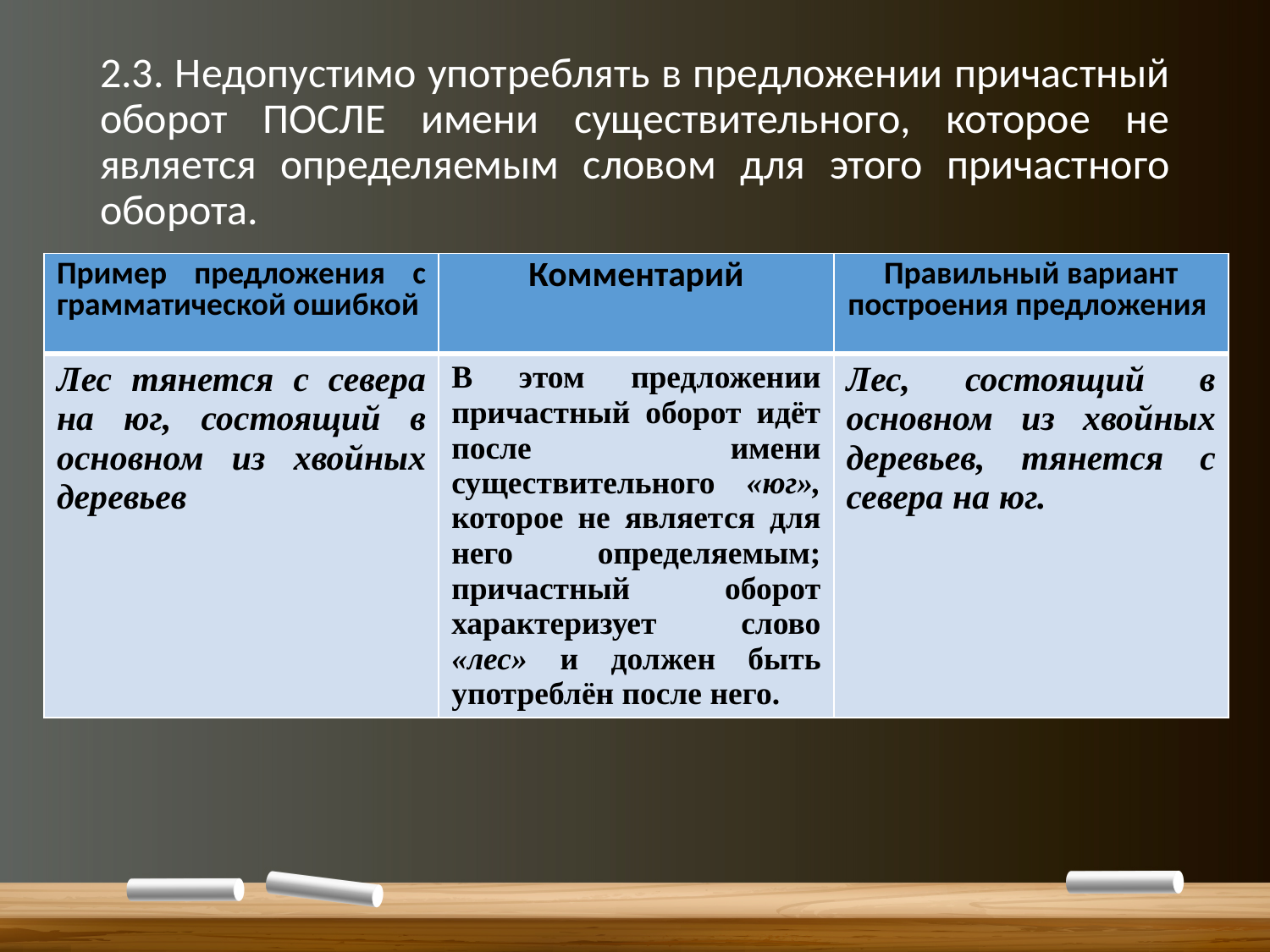

# 2.3. Недопустимо употреблять в предложении причастный оборот ПОСЛЕ имени существительного, которое не является определяемым словом для этого причастного оборота.
| Пример предложения с грамматической ошибкой | Комментарий | Правильный вариант построения предложения |
| --- | --- | --- |
| Лес тянется с севера на юг, состоящий в основном из хвойных деревьев | В этом предложении прича­стный оборот идёт после имени существительного «юг», которое не является для него определяемым; причастный оборот харак­теризует слово «лес» и дол­жен быть употреблён после него. | Лес, состоящий в основном из хвойных деревьев, тянется с севера на юг. |